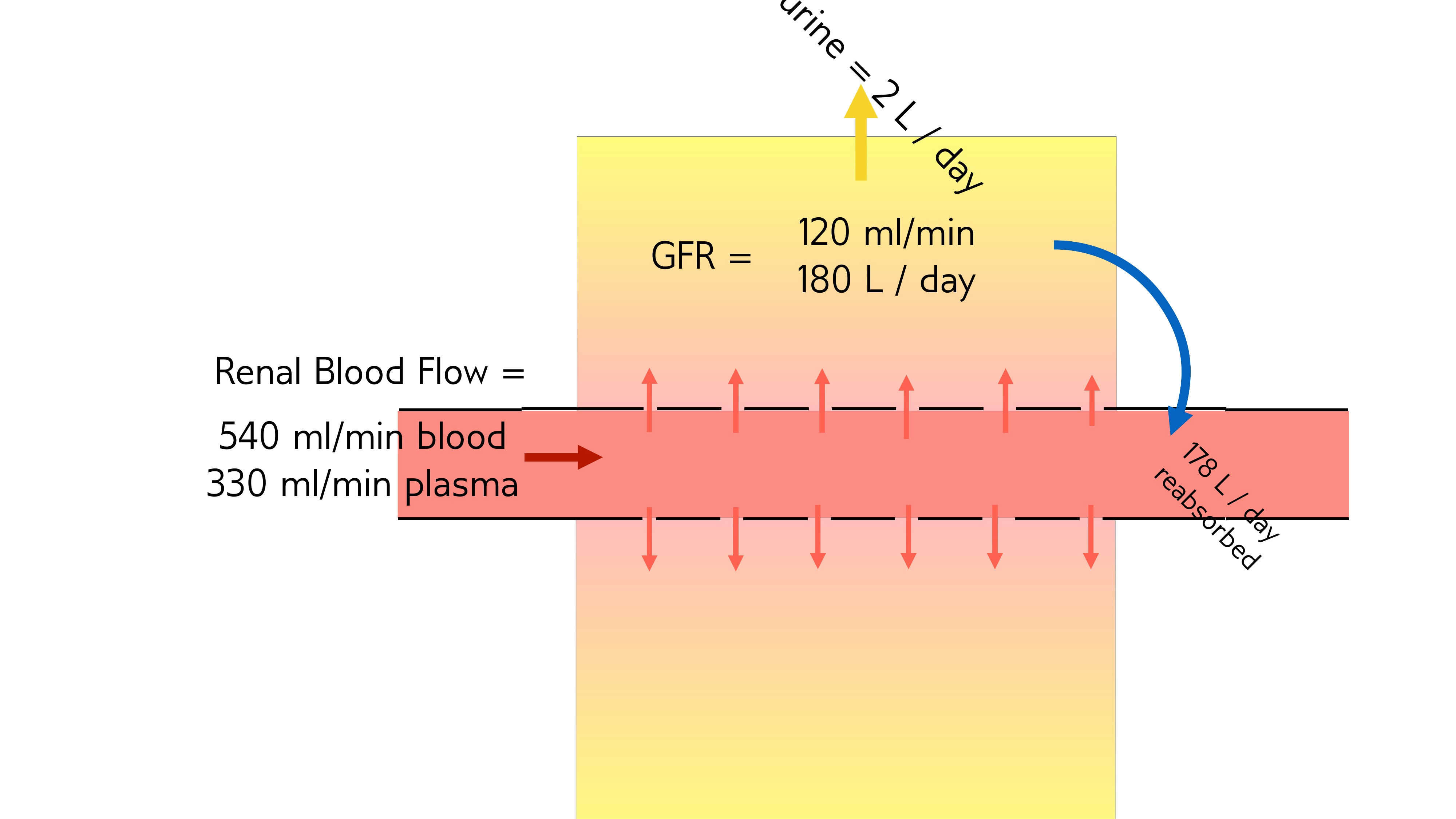

urine = 2 L / day

120 ml/min
180 L / day
GFR =

178 L / day
reabsorbed
Renal Blood Flow =

540 ml/min blood
330 ml/min plasma